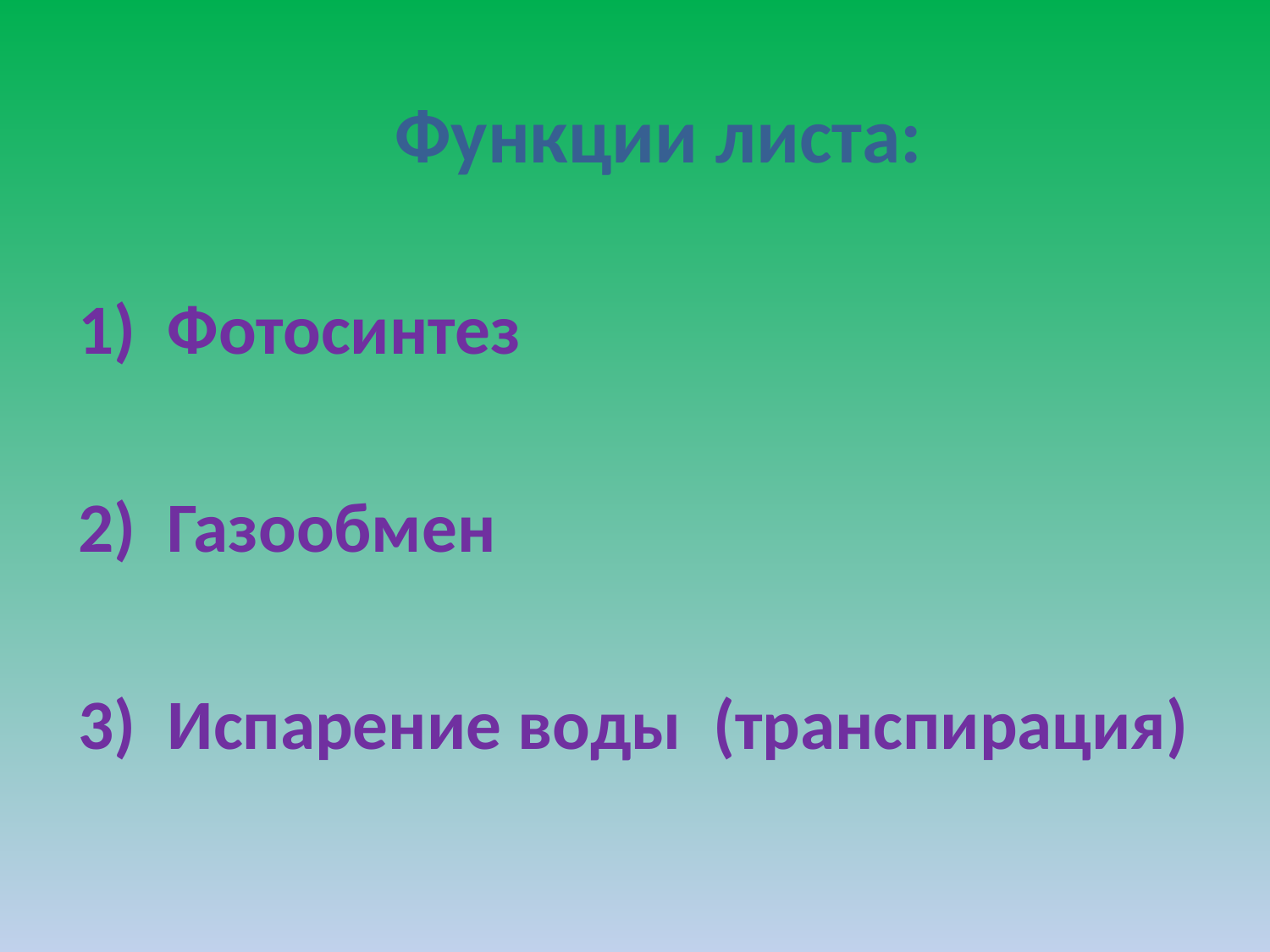

# Функции листа:
 1)  Фотосинтез

 2)  Газообмен

 3)  Испарение воды  (транспирация)